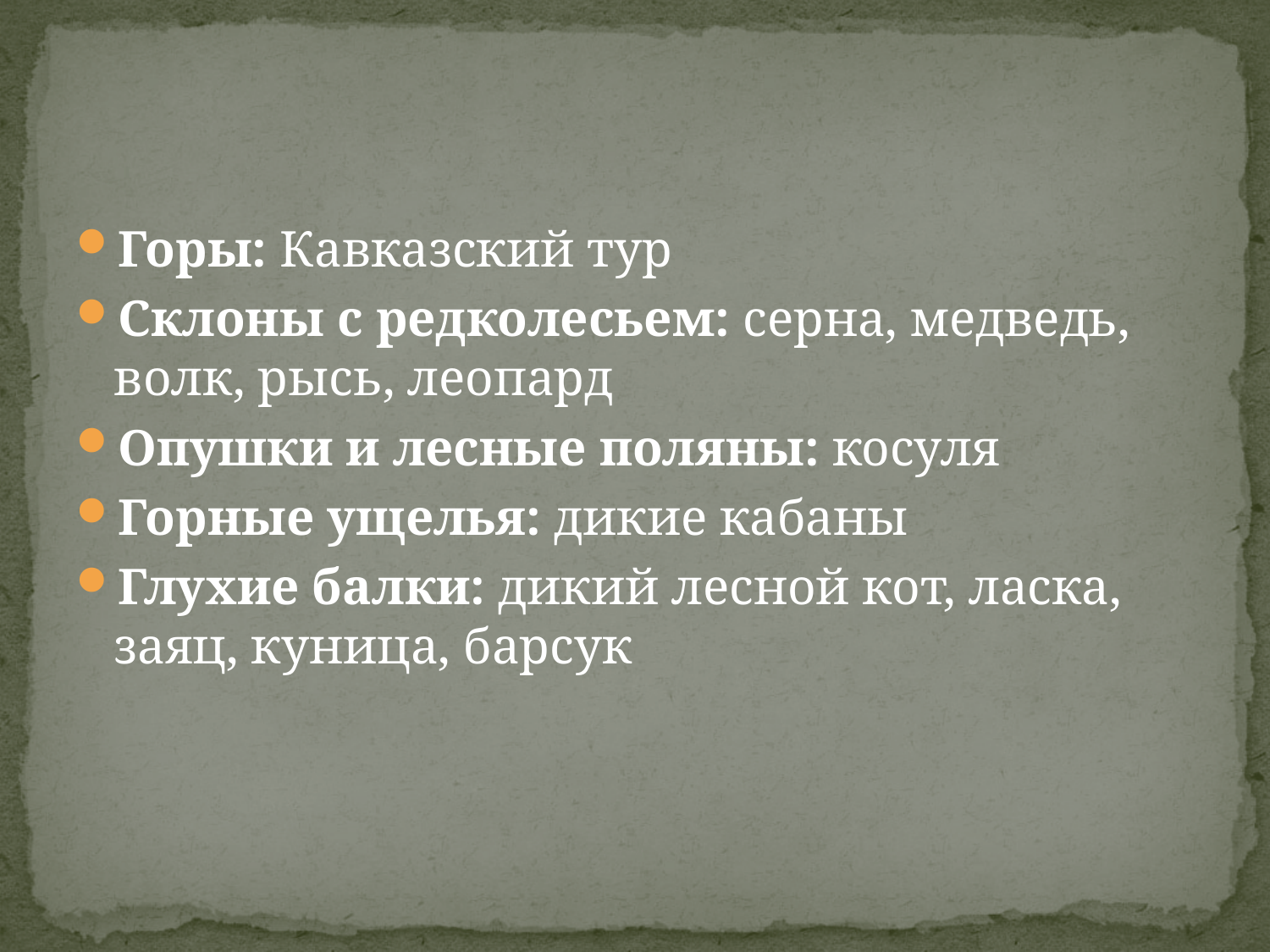

#
Горы: Кавказский тур
Склоны с редколесьем: серна, медведь, волк, рысь, леопард
Опушки и лесные поляны: косуля
Горные ущелья: дикие кабаны
Глухие балки: дикий лесной кот, ласка, заяц, куница, барсук